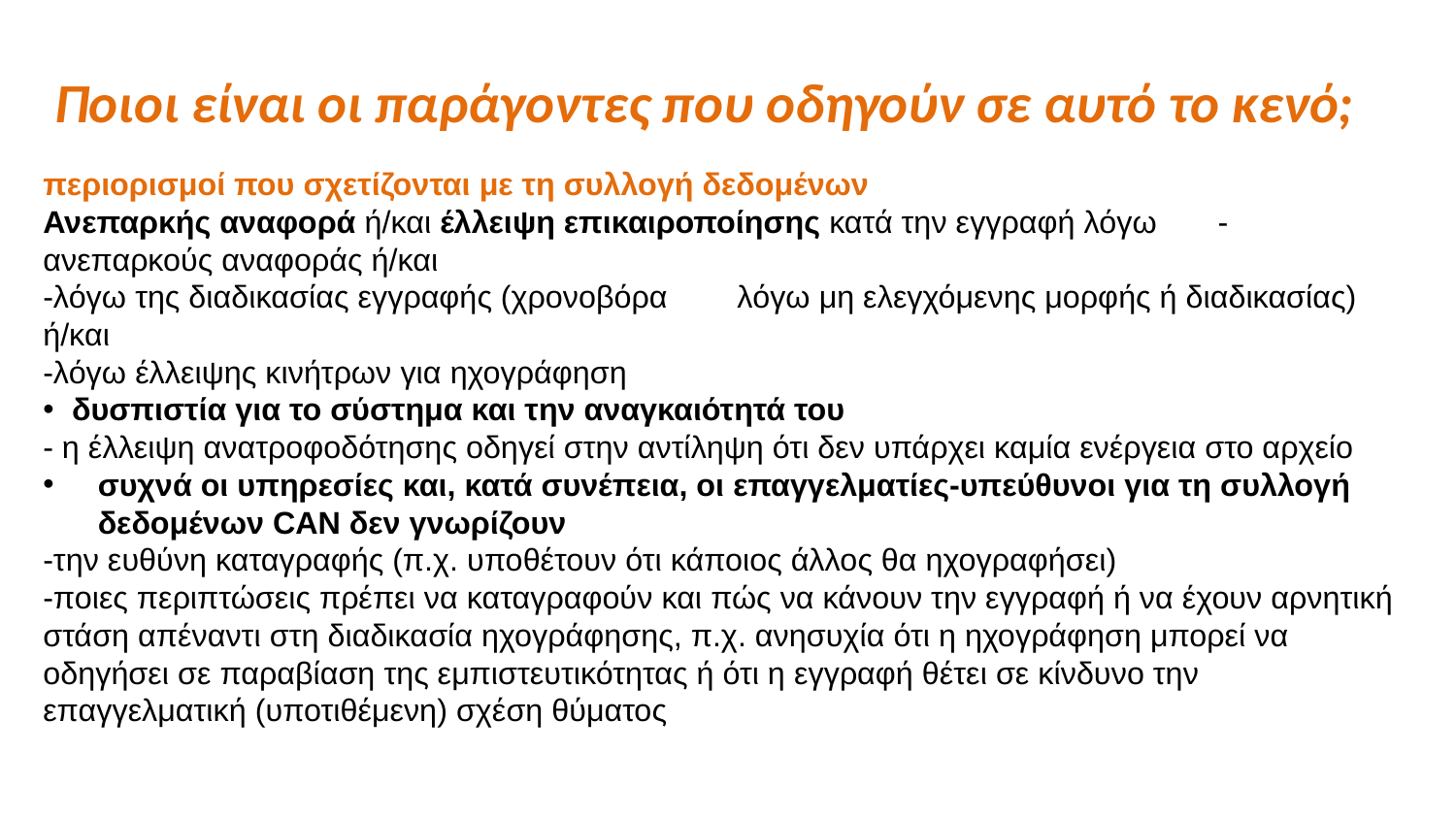

# Ποιοι είναι οι παράγοντες που οδηγούν σε αυτό το κενό;

περιορισμοί που σχετίζονται με τη συλλογή δεδομένων
Ανεπαρκής αναφορά ή/και έλλειψη επικαιροποίησης κατά την εγγραφή λόγω       - ανεπαρκούς αναφοράς ή/και
-λόγω της διαδικασίας εγγραφής (χρονοβόρα        λόγω μη ελεγχόμενης μορφής ή διαδικασίας) ή/και
-λόγω έλλειψης κινήτρων για ηχογράφηση
δυσπιστία για το σύστημα και την αναγκαιότητά του
- η έλλειψη ανατροφοδότησης οδηγεί στην αντίληψη ότι δεν υπάρχει καμία ενέργεια στο αρχείο
συχνά οι υπηρεσίες και, κατά συνέπεια, οι επαγγελματίες-υπεύθυνοι για τη συλλογή δεδομένων CAN δεν γνωρίζουν
-την ευθύνη καταγραφής (π.χ. υποθέτουν ότι κάποιος άλλος θα ηχογραφήσει)
-ποιες περιπτώσεις πρέπει να καταγραφούν και πώς να κάνουν την εγγραφή ή να έχουν αρνητική στάση απέναντι στη διαδικασία ηχογράφησης, π.χ. ανησυχία ότι η ηχογράφηση μπορεί να οδηγήσει σε παραβίαση της εμπιστευτικότητας ή ότι η εγγραφή θέτει σε κίνδυνο την επαγγελματική (υποτιθέμενη) σχέση θύματος